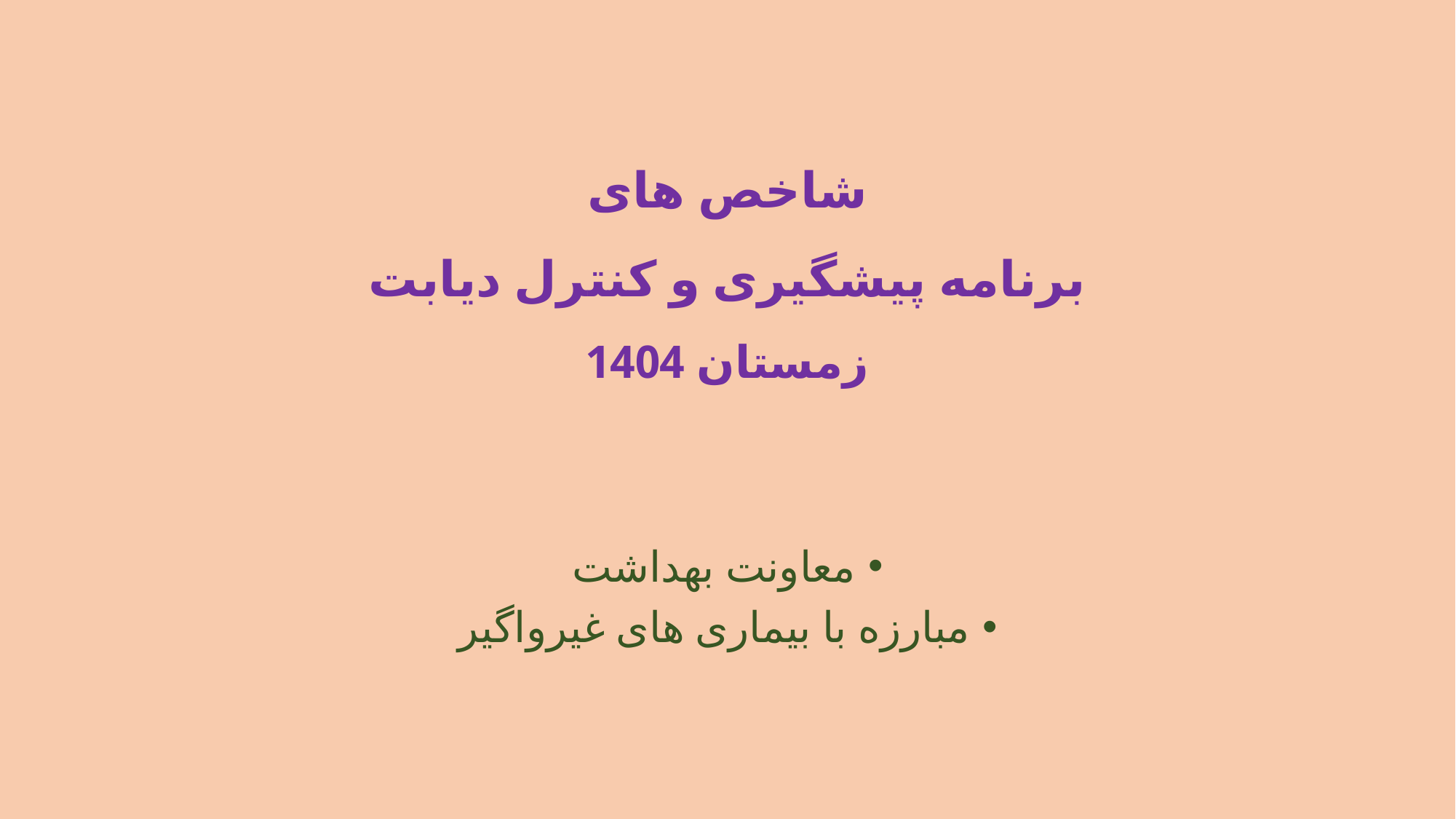

# شاخص های برنامه پیشگیری و کنترل دیابت زمستان 1404
معاونت بهداشت
مبارزه با بیماری های غیرواگیر